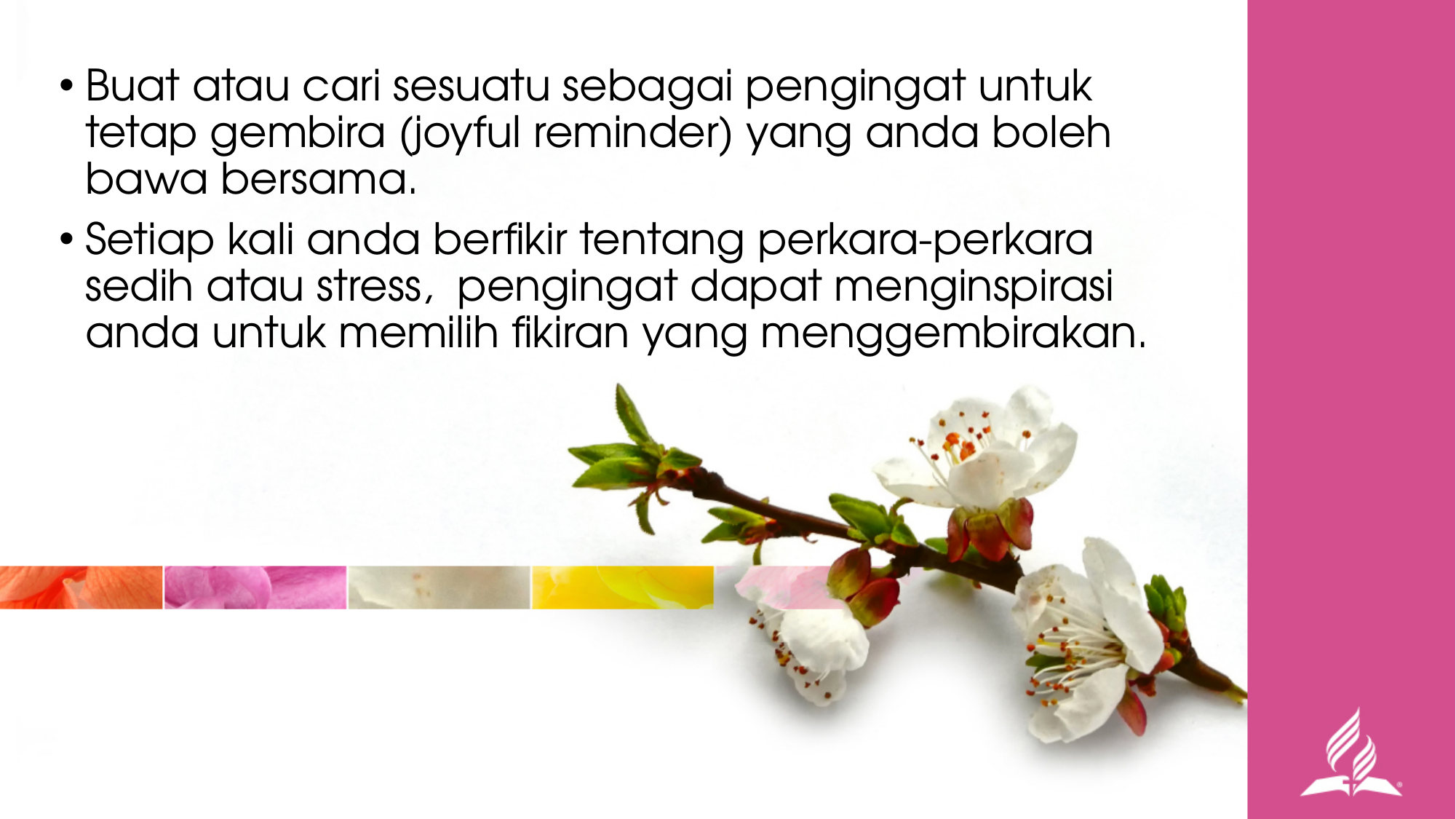

Buat atau cari sesuatu sebagai pengingat untuk tetap gembira (joyful reminder) yang anda boleh bawa bersama.
Setiap kali anda berfikir tentang perkara-perkara sedih atau stress,  pengingat dapat menginspirasi anda untuk memilih fikiran yang menggembirakan.